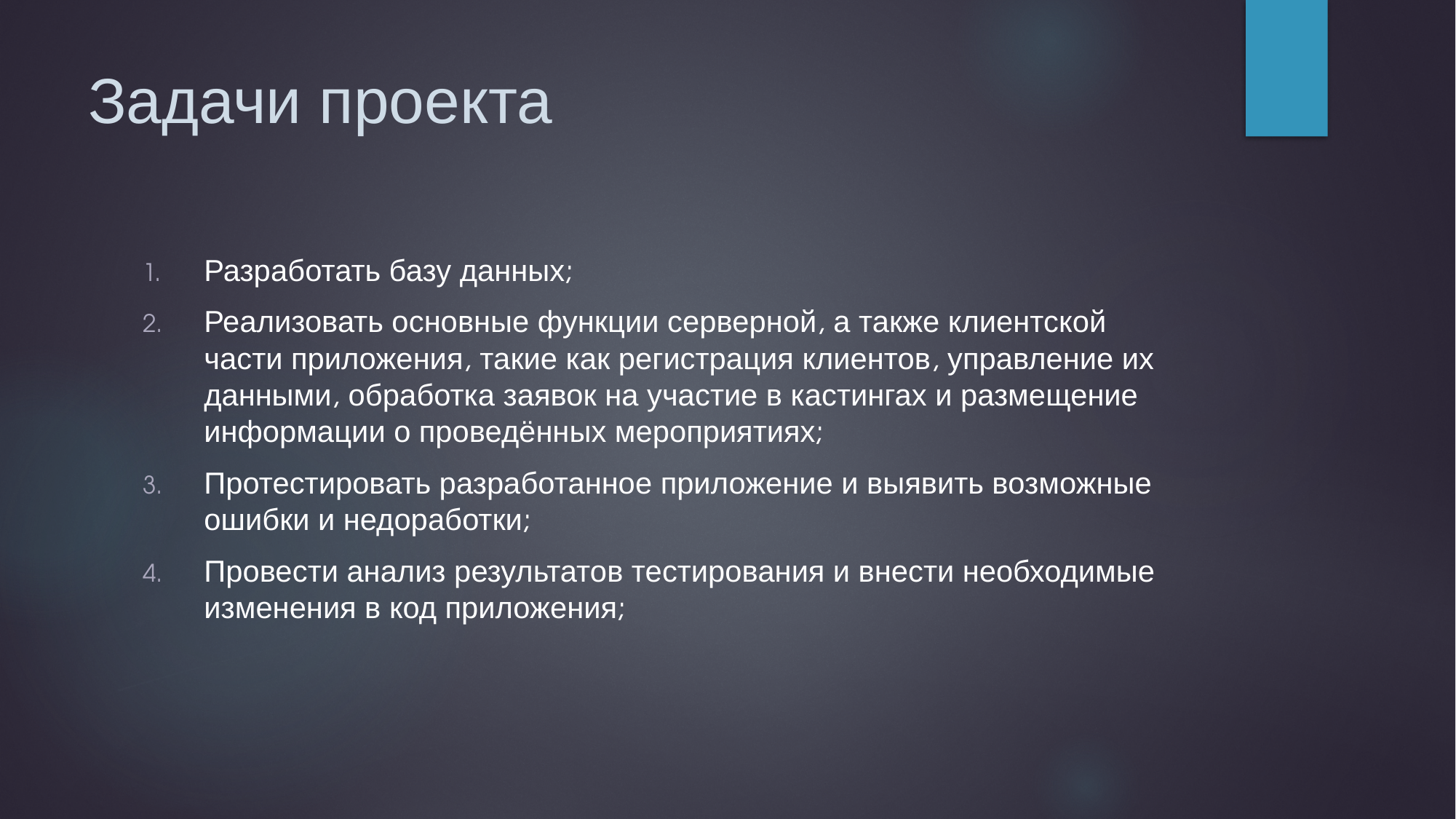

# Задачи проекта
Разработать базу данных;
Реализовать основные функции серверной, а также клиентской части приложения, такие как регистрация клиентов, управление их данными, обработка заявок на участие в кастингах и размещение информации о проведённых мероприятиях;
Протестировать разработанное приложение и выявить возможные ошибки и недоработки;
Провести анализ результатов тестирования и внести необходимые изменения в код приложения;